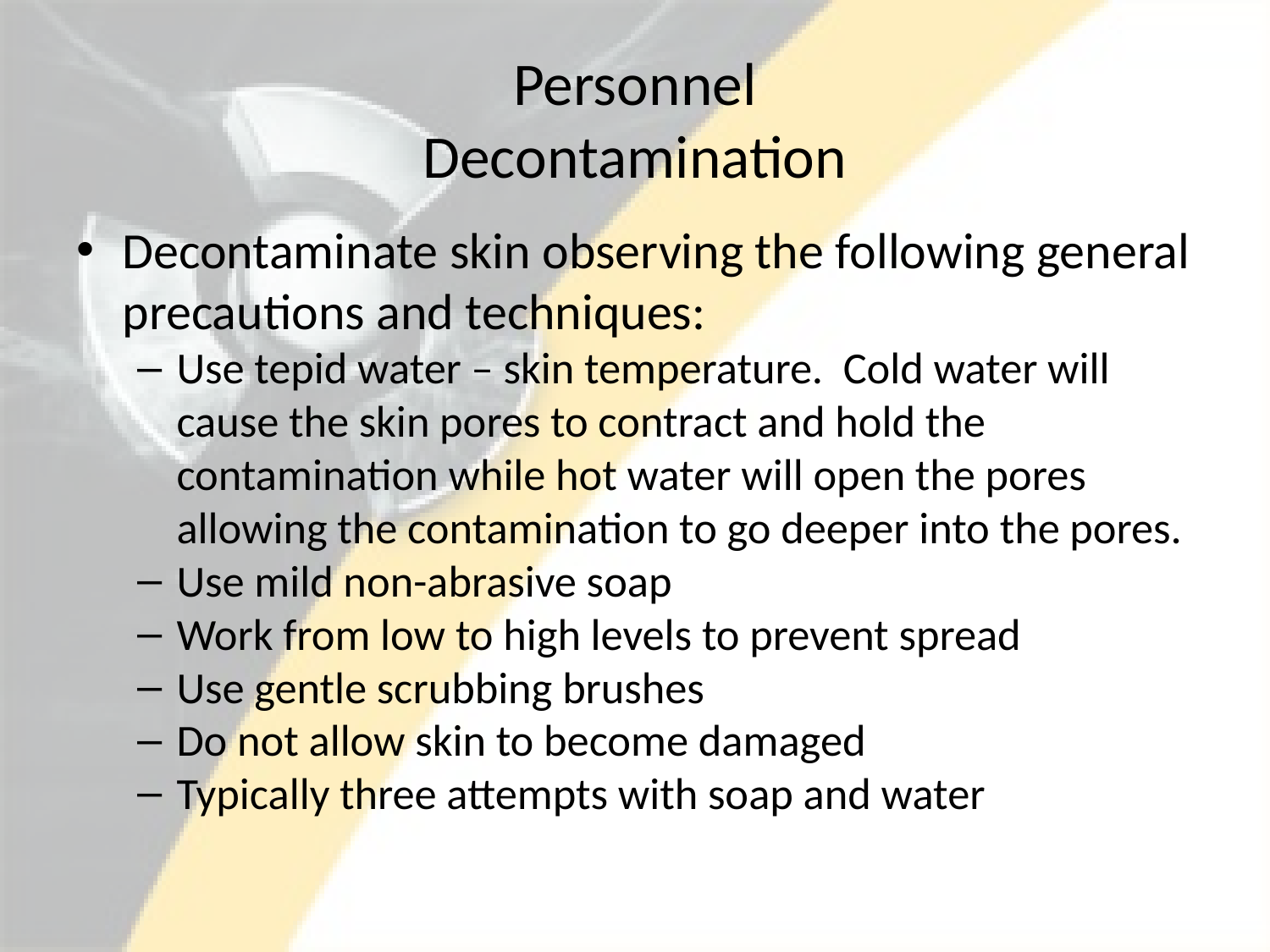

# Personnel Decontamination
Decontaminate skin observing the following general precautions and techniques:
Use tepid water – skin temperature.  Cold water will cause the skin pores to contract and hold the contamination while hot water will open the pores allowing the contamination to go deeper into the pores.
Use mild non-abrasive soap
Work from low to high levels to prevent spread
Use gentle scrubbing brushes
Do not allow skin to become damaged
Typically three attempts with soap and water